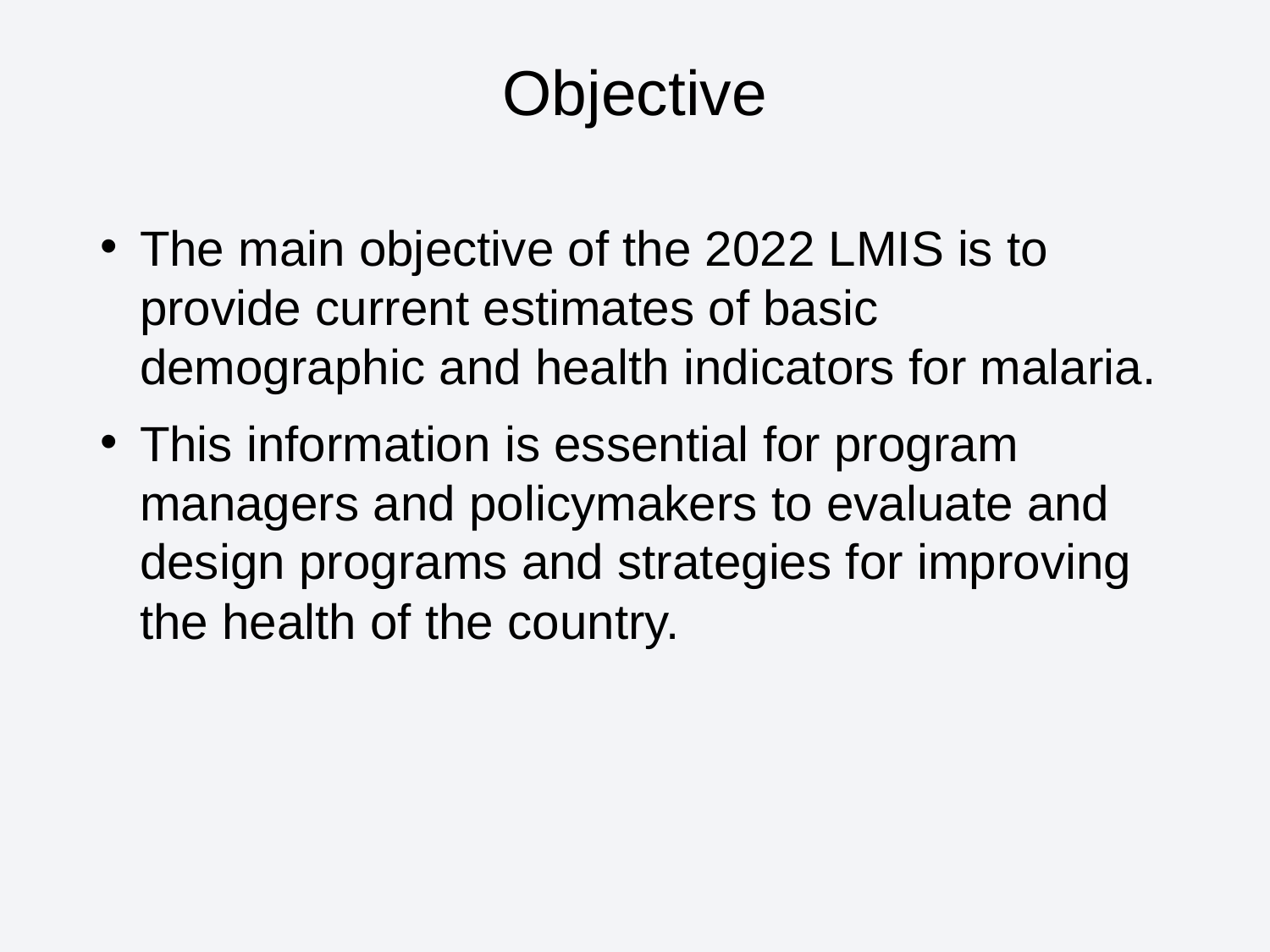

# Objective
The main objective of the 2022 LMIS is to provide current estimates of basic demographic and health indicators for malaria.
This information is essential for program managers and policymakers to evaluate and design programs and strategies for improving the health of the country.